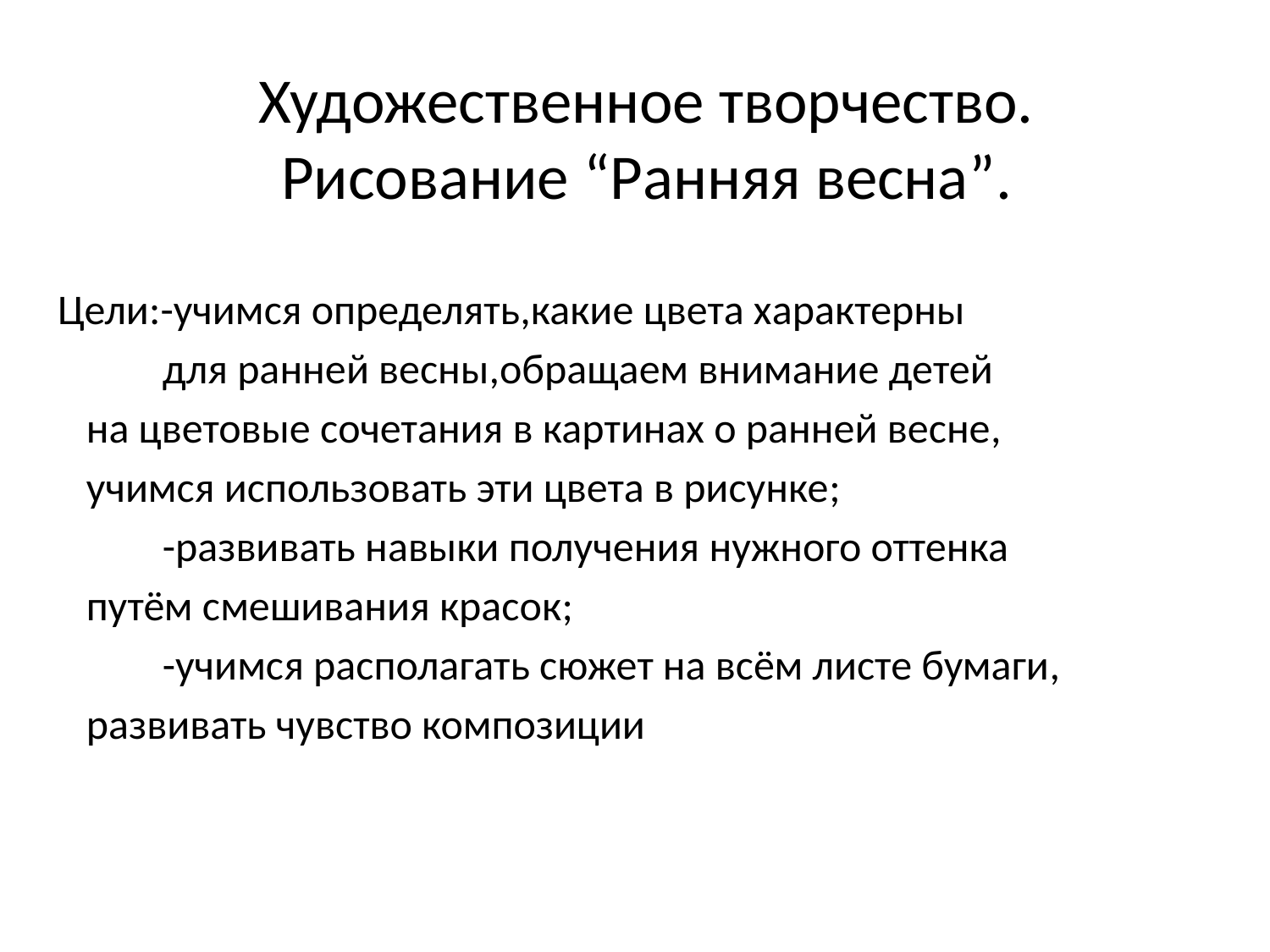

# Художественное творчество. Рисование “Ранняя весна”.
Цели:-учимся определять,какие цвета характерны
           для ранней весны,обращаем внимание детей
   на цветовые сочетания в картинах о ранней весне,
   учимся использовать эти цвета в рисунке;
           -развивать навыки получения нужного оттенка
   путём смешивания красок;
           -учимся располагать сюжет на всём листе бумаги,
   развивать чувство композиции